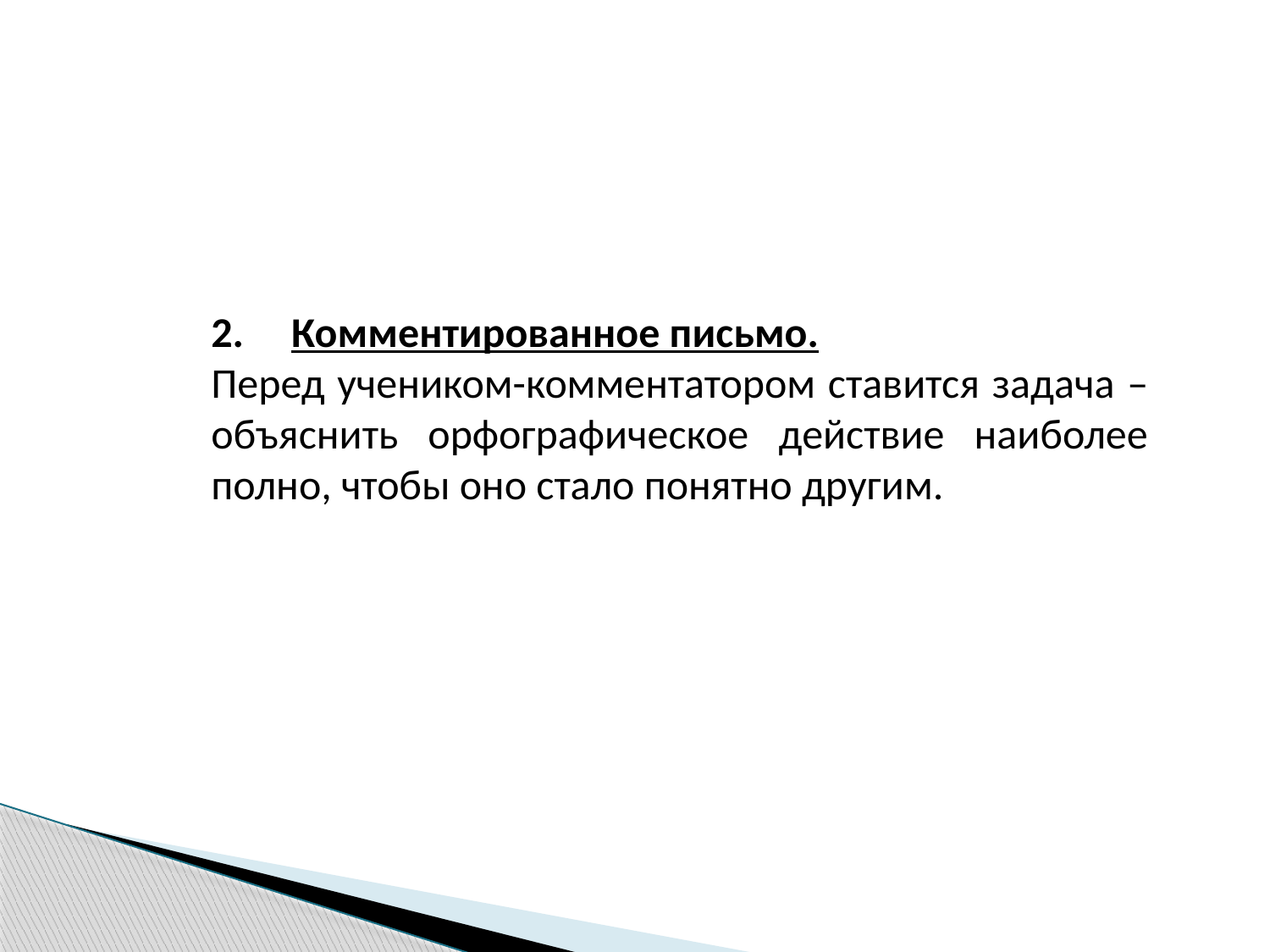

2.     Комментированное письмо.
Перед учеником-комментатором ставится задача – объяснить орфографическое действие наиболее полно, чтобы оно стало понятно другим.